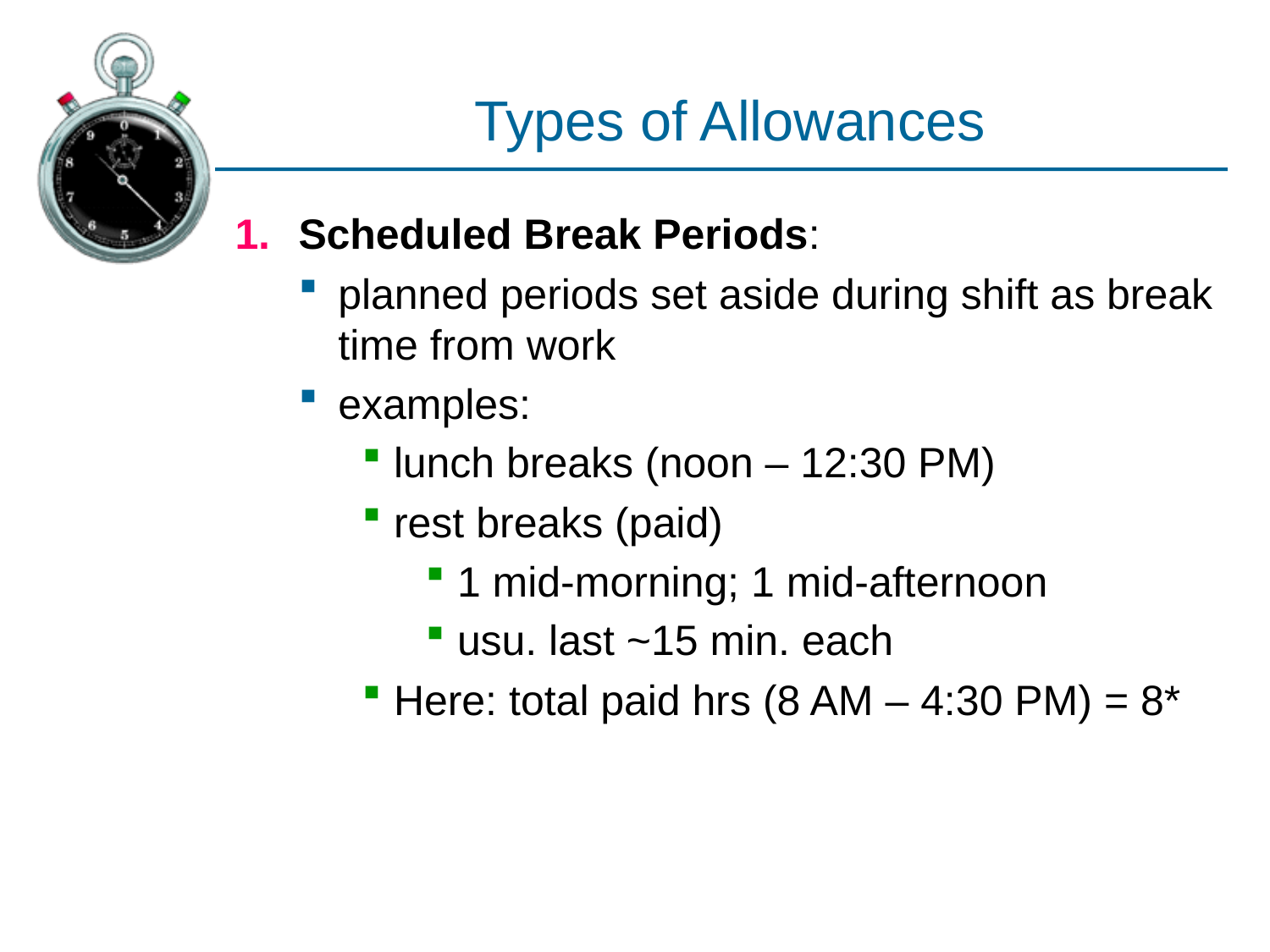

# Types of Allowances
Scheduled Break Periods:
planned periods set aside during shift as break time from work
examples:
lunch breaks (noon – 12:30 PM)
rest breaks (paid)
1 mid-morning; 1 mid-afternoon
usu. last ~15 min. each
Here: total paid hrs (8 AM – 4:30 PM) = 8*